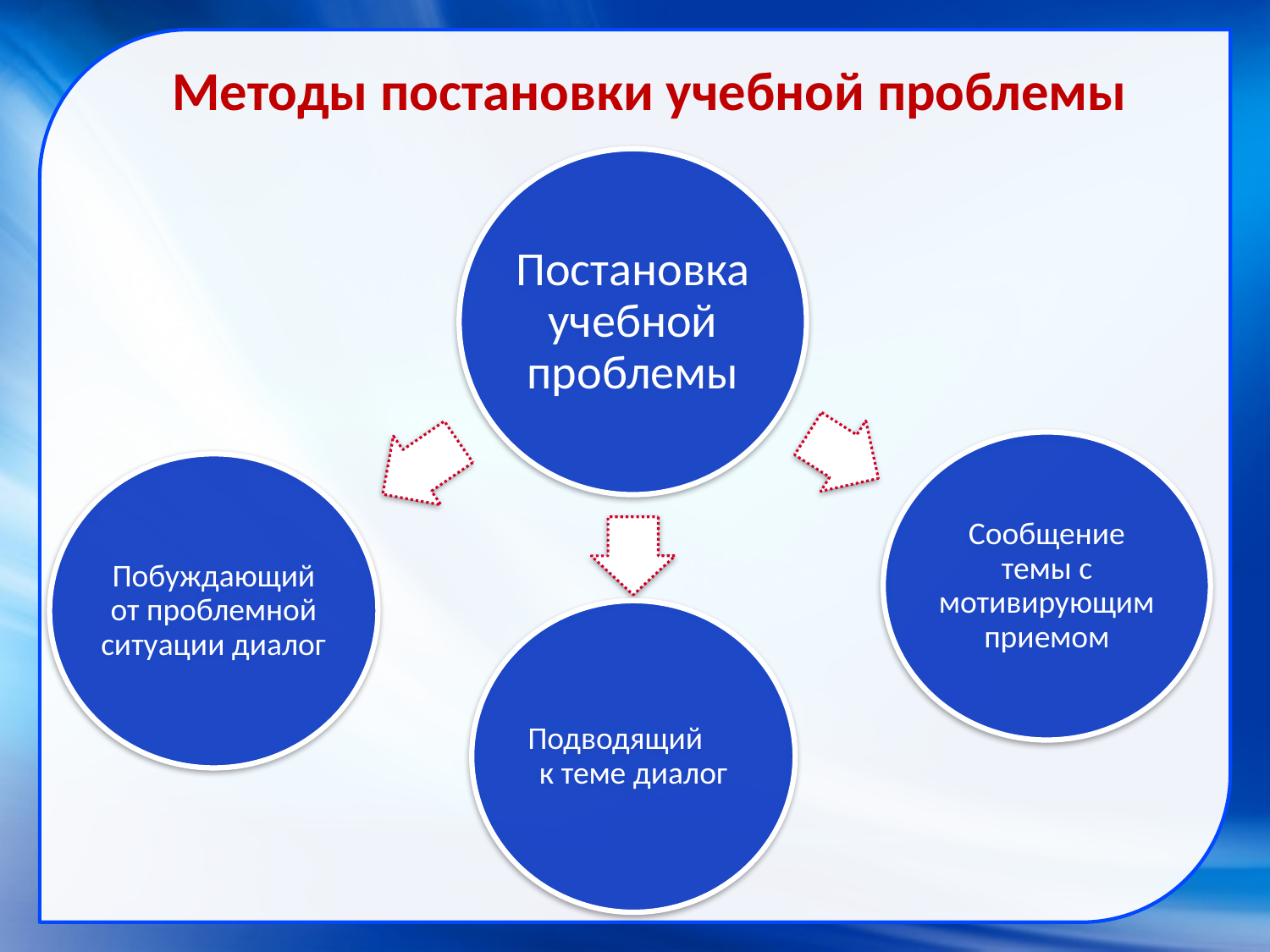

Методы постановки учебной проблемы
Постановка учебной проблемы

Подводящий      к теме диалог

Сообщение темы с мотивирующим приемом

Побуждающий от проблемной ситуации диалог